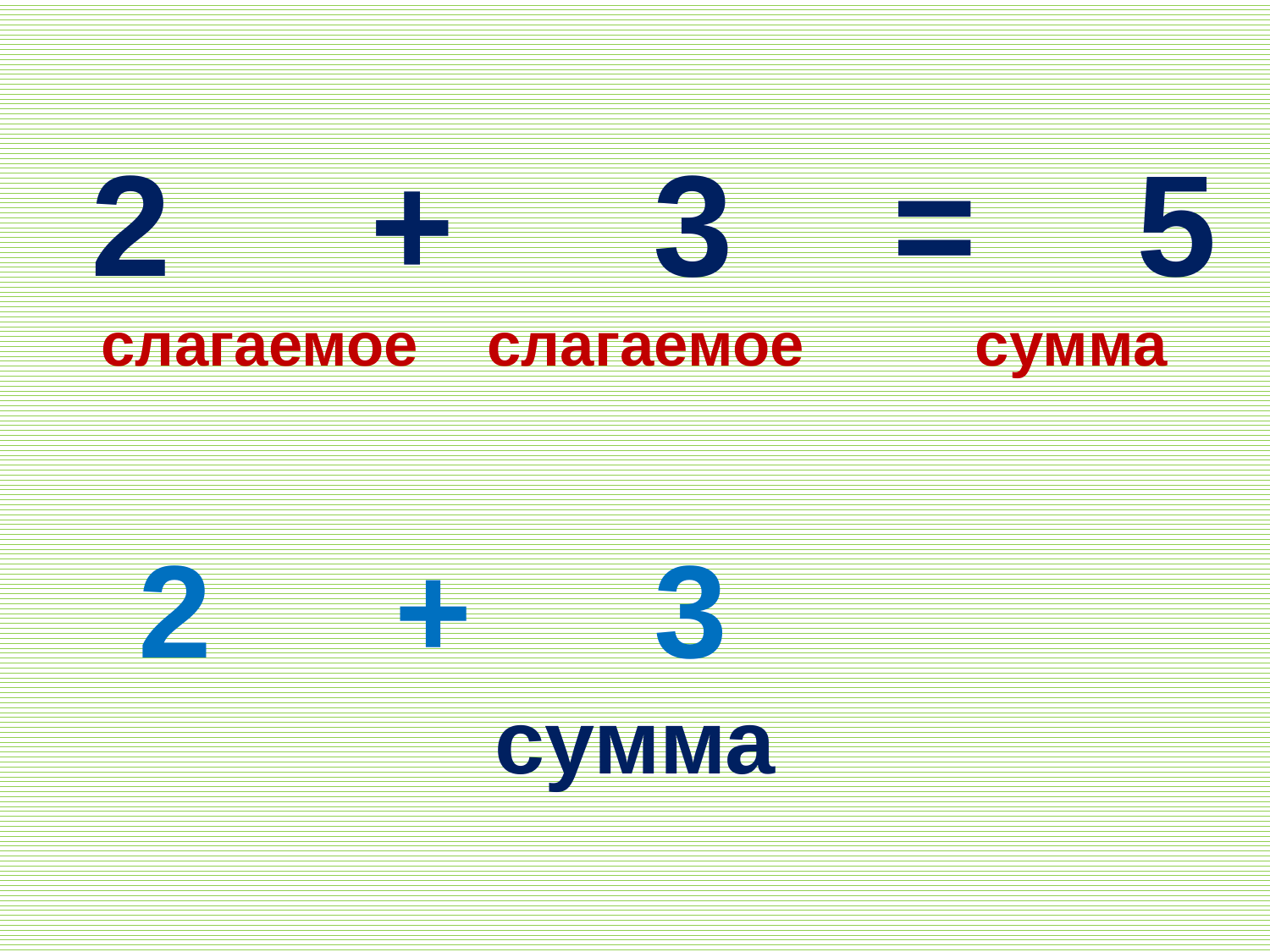

# 2     +     3    =    5 слагаемое    слагаемое          сумма 2     +     3 сумма